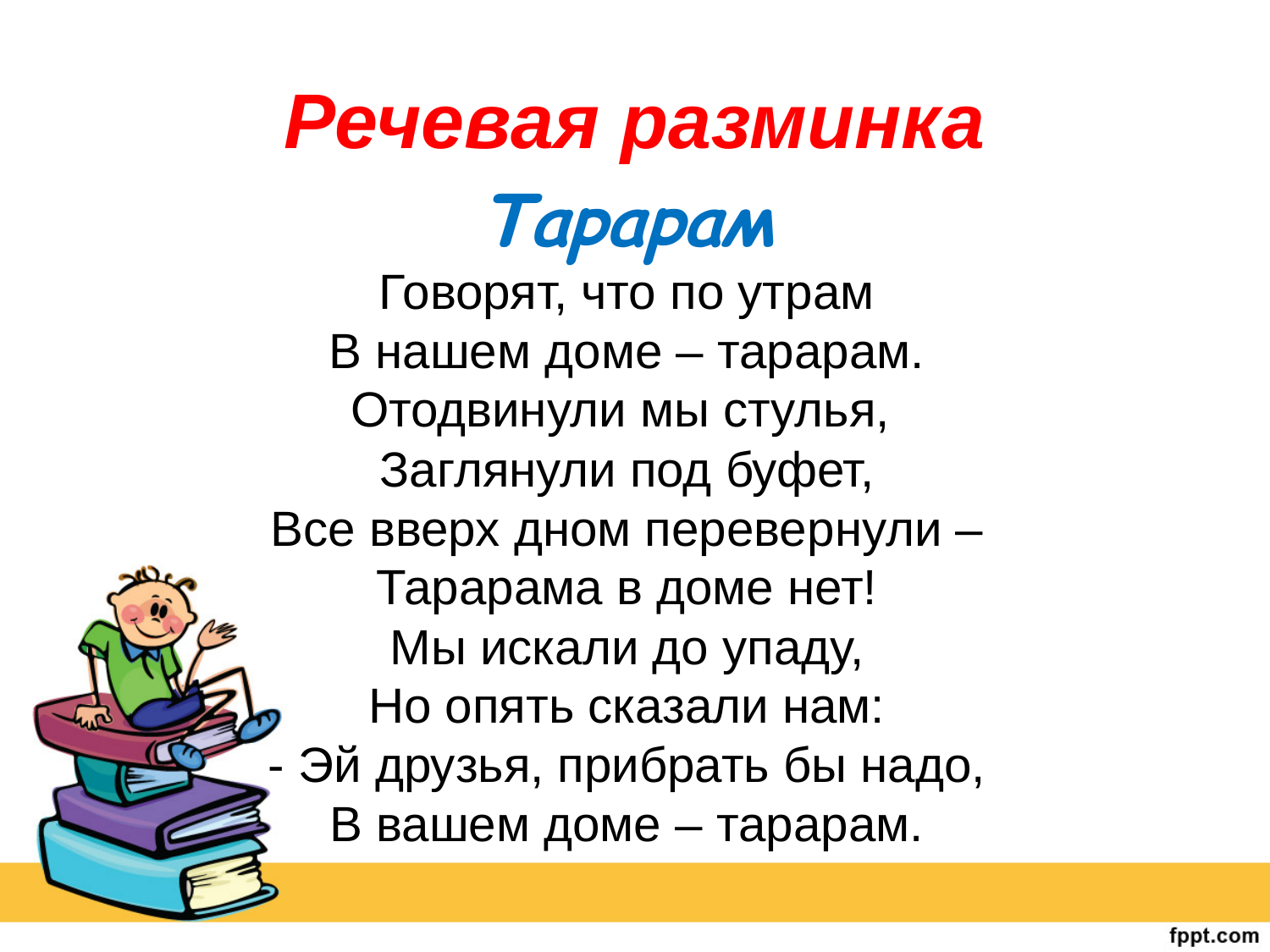

# Речевая разминка
Тарарам
Говорят, что по утрам
В нашем доме – тарарам.
Отодвинули мы стулья,
Заглянули под буфет,
Все вверх дном перевернули –
Тарарама в доме нет!
Мы искали до упаду,
Но опять сказали нам:
- Эй друзья, прибрать бы надо,
В вашем доме – тарарам.